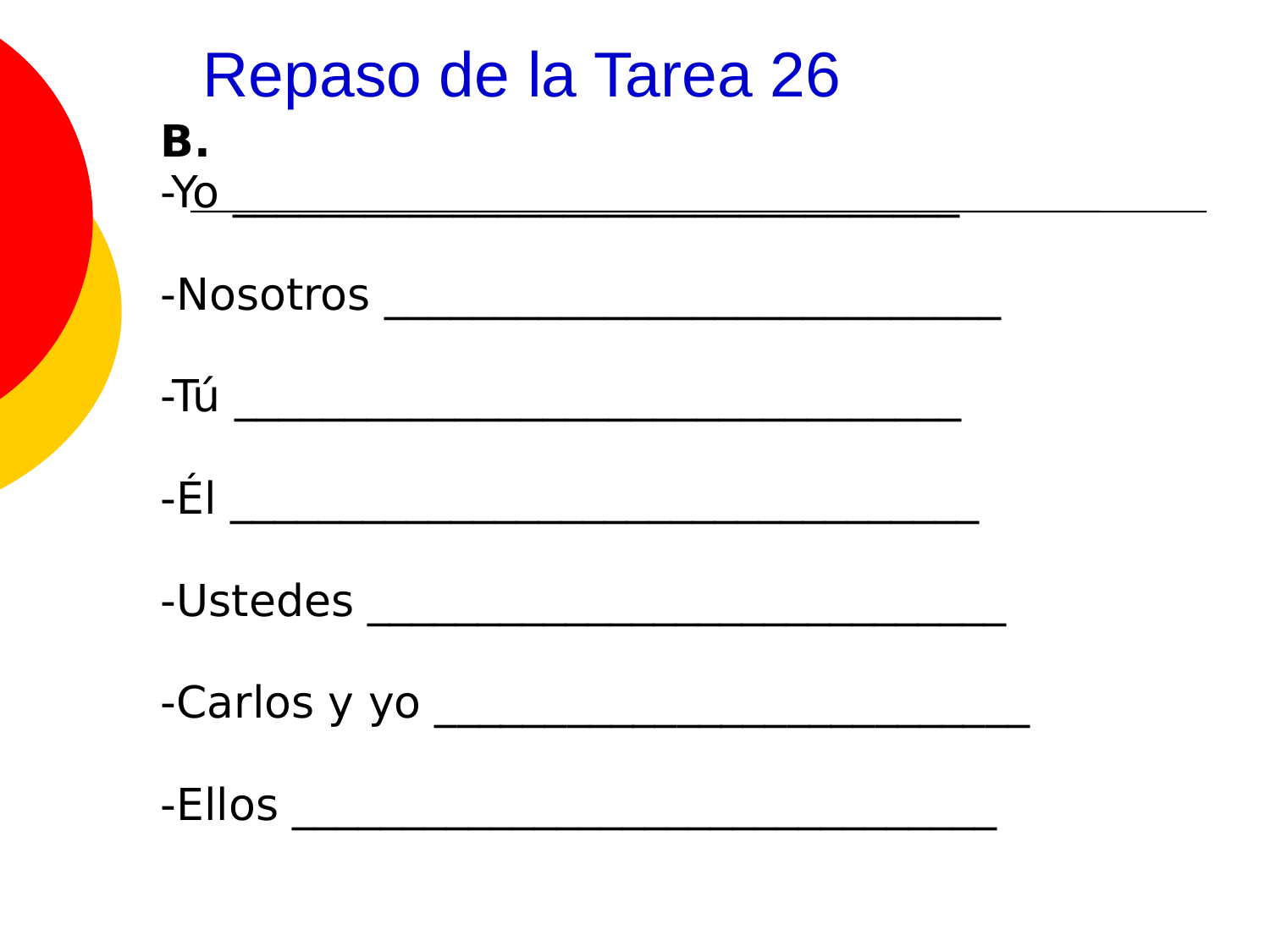

# Repaso de la Tarea 26
B.
-Yo _________________________________

-Nosotros ____________________________

-Tú _________________________________

-Él __________________________________

-Ustedes _____________________________

-Carlos y yo ___________________________

-Ellos ________________________________